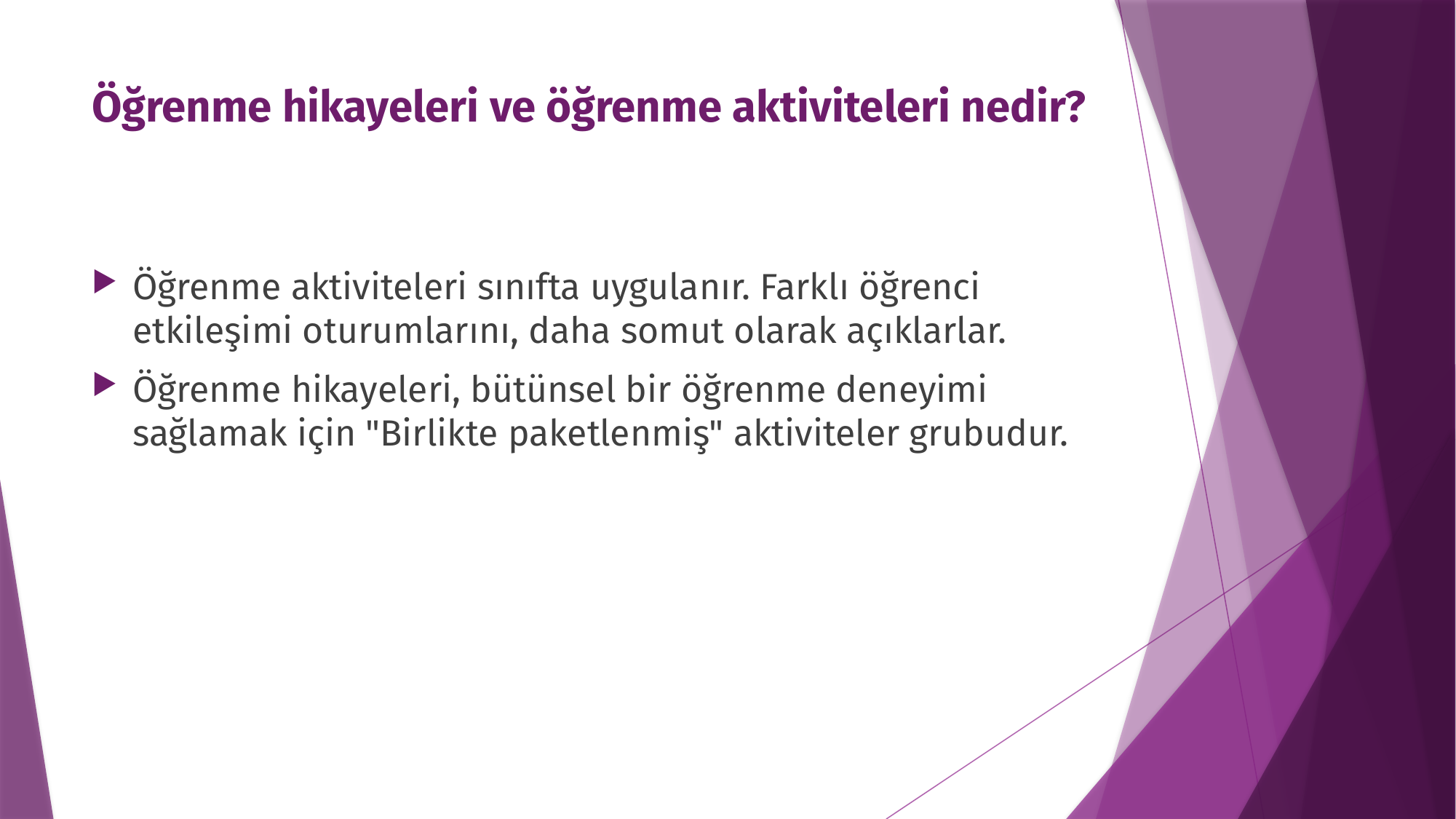

# Öğrenme hikayeleri ve öğrenme aktiviteleri nedir?
Öğrenme aktiviteleri sınıfta uygulanır. Farklı öğrenci etkileşimi oturumlarını, daha somut olarak açıklarlar.
Öğrenme hikayeleri, bütünsel bir öğrenme deneyimi sağlamak için "Birlikte paketlenmiş" aktiviteler grubudur.